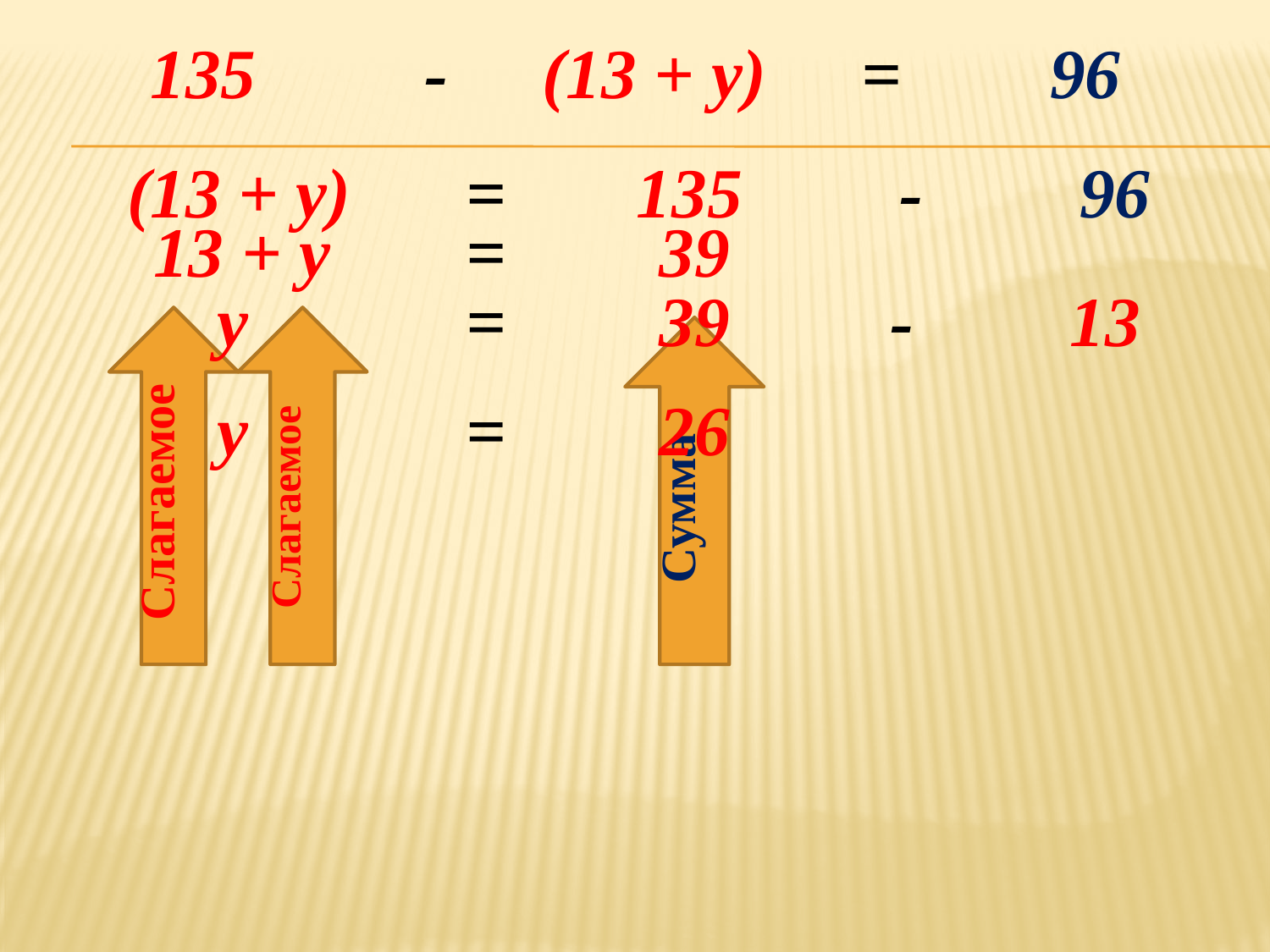

| 135 | - | (13 + у) | = | 96 |
| --- | --- | --- | --- | --- |
| (13 + у) | = | 135 | - | 96 |
| --- | --- | --- | --- | --- |
| 13 + у | = | 39 |  |  |
| --- | --- | --- | --- | --- |
| у | = | 39 | - | 13 |
| --- | --- | --- | --- | --- |
Слагаемое

Слагаемое

Сумма

| у | = | 26 |  |  |
| --- | --- | --- | --- | --- |